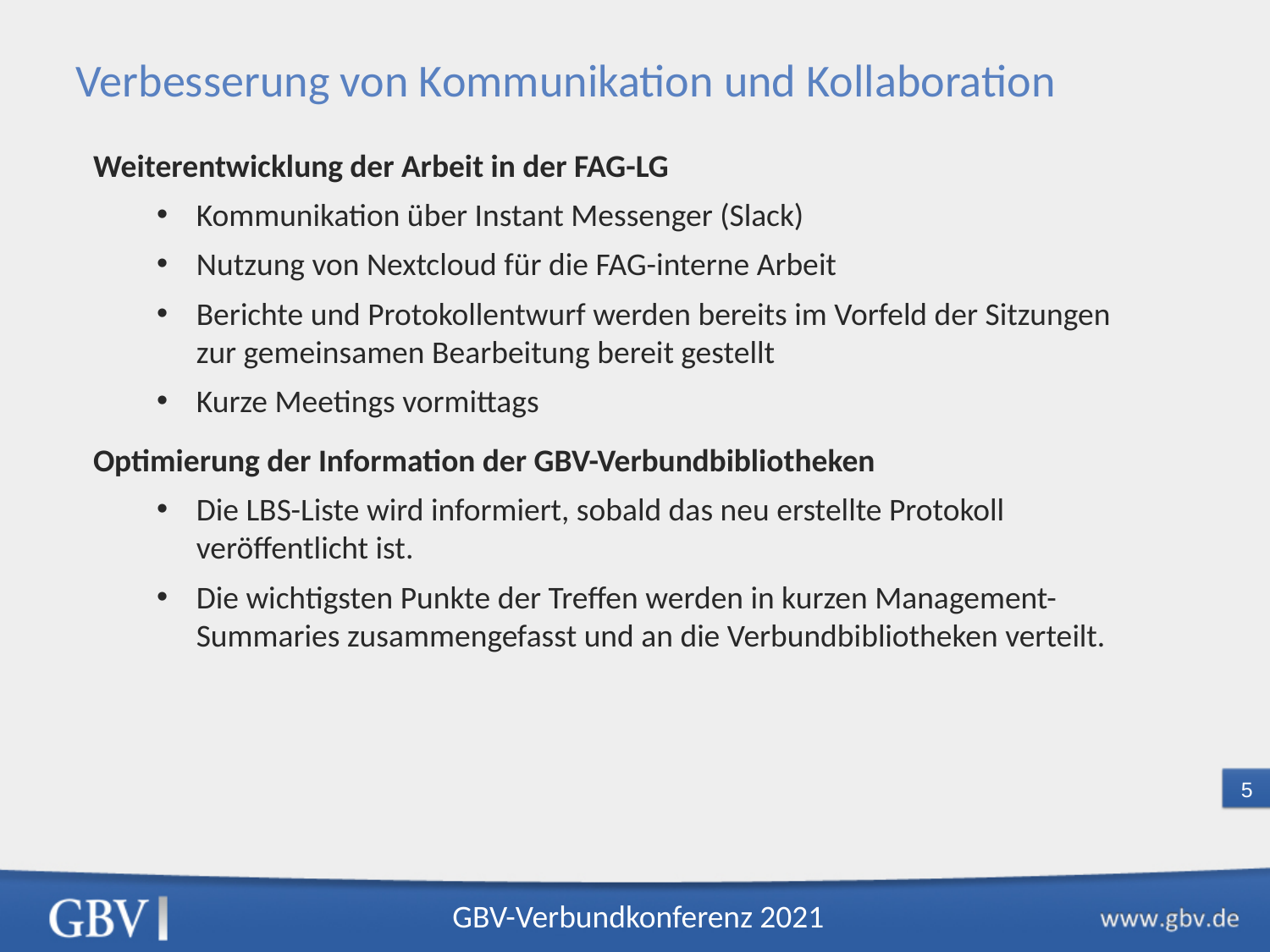

Verbesserung von Kommunikation und Kollaboration
Weiterentwicklung der Arbeit in der FAG-LG
Kommunikation über Instant Messenger (Slack)
Nutzung von Nextcloud für die FAG-interne Arbeit
Berichte und Protokollentwurf werden bereits im Vorfeld der Sitzungen zur gemeinsamen Bearbeitung bereit gestellt
Kurze Meetings vormittags
Optimierung der Information der GBV-Verbundbibliotheken
Die LBS-Liste wird informiert, sobald das neu erstellte Protokoll veröffentlicht ist.
Die wichtigsten Punkte der Treffen werden in kurzen Management-Summaries zusammengefasst und an die Verbundbibliotheken verteilt.

5
 GBV-Verbundkonferenz 2021